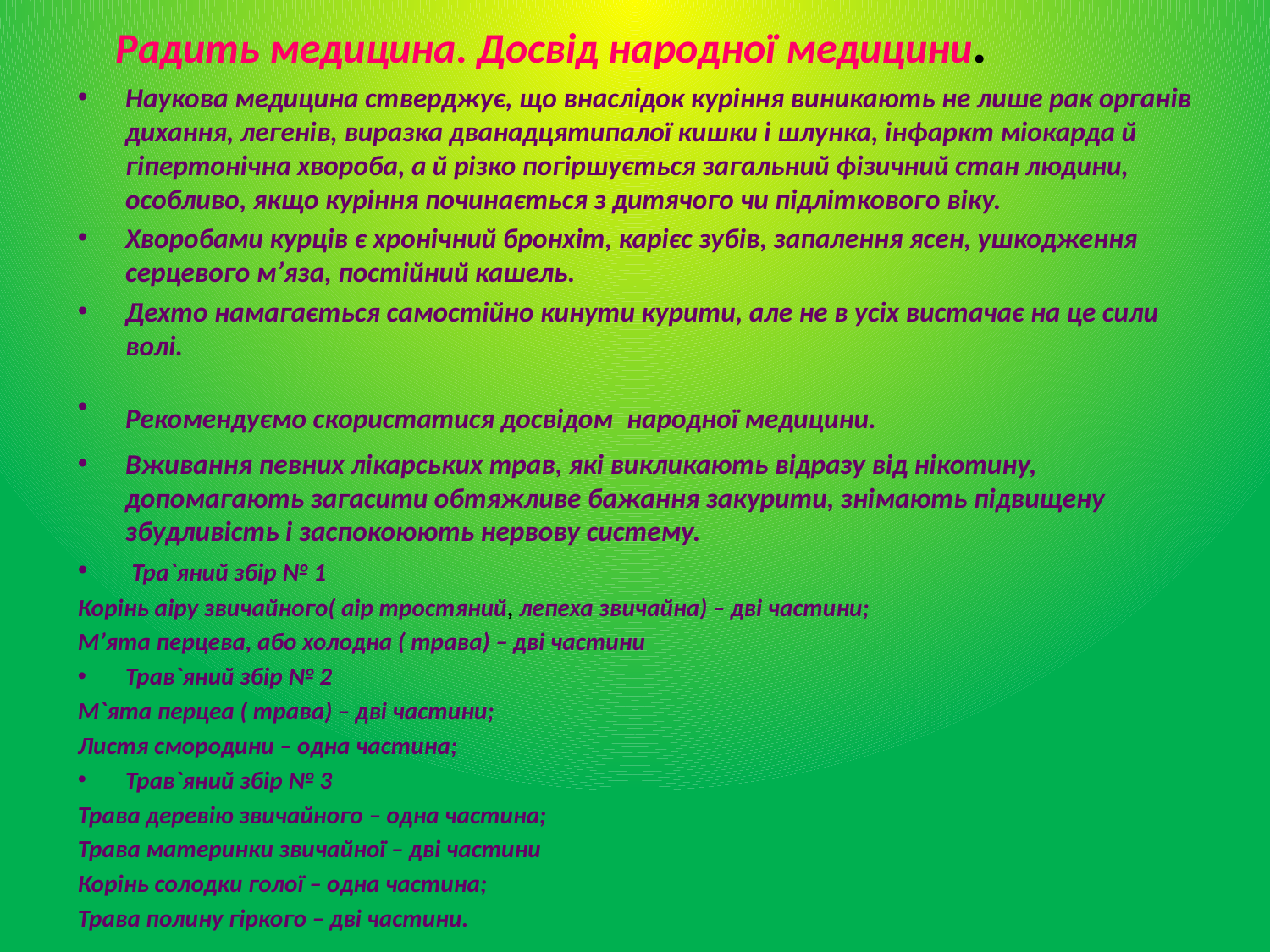

Радить медицина. Досвід народної медицини.
Наукова медицина стверджує, що внаслідок куріння виникають не лише рак органів дихання, легенів, виразка дванадцятипалої кишки і шлунка, інфаркт міокарда й гіпертонічна хвороба, а й різко погіршується загальний фізичний стан людини, особливо, якщо куріння починається з дитячого чи підліткового віку.
Хворобами курців є хронічний бронхіт, карієс зубів, запалення ясен, ушкодження серцевого м’яза, постійний кашель.
Дехто намагається самостійно кинути курити, але не в усіх вистачає на це сили волі.
Рекомендуємо скористатися досвідом народної медицини.
Вживання певних лікарських трав, які викликають відразу від нікотину, допомагають загасити обтяжливе бажання закурити, знімають підвищену збудливість і заспокоюють нервову систему.
 Тра`яний збір № 1
Корінь аіру звичайного( аір тростяний, лепеха звичайна) – дві частини;
М’ята перцева, або холодна ( трава) – дві частини
Трав`яний збір № 2
М`ята перцеа ( трава) – дві частини;
Листя смородини – одна частина;
Трав`яний збір № 3
Трава деревію звичайного – одна частина;
Трава материнки звичайної – дві частини
Корінь солодки голої – одна частина;
Трава полину гіркого – дві частини.